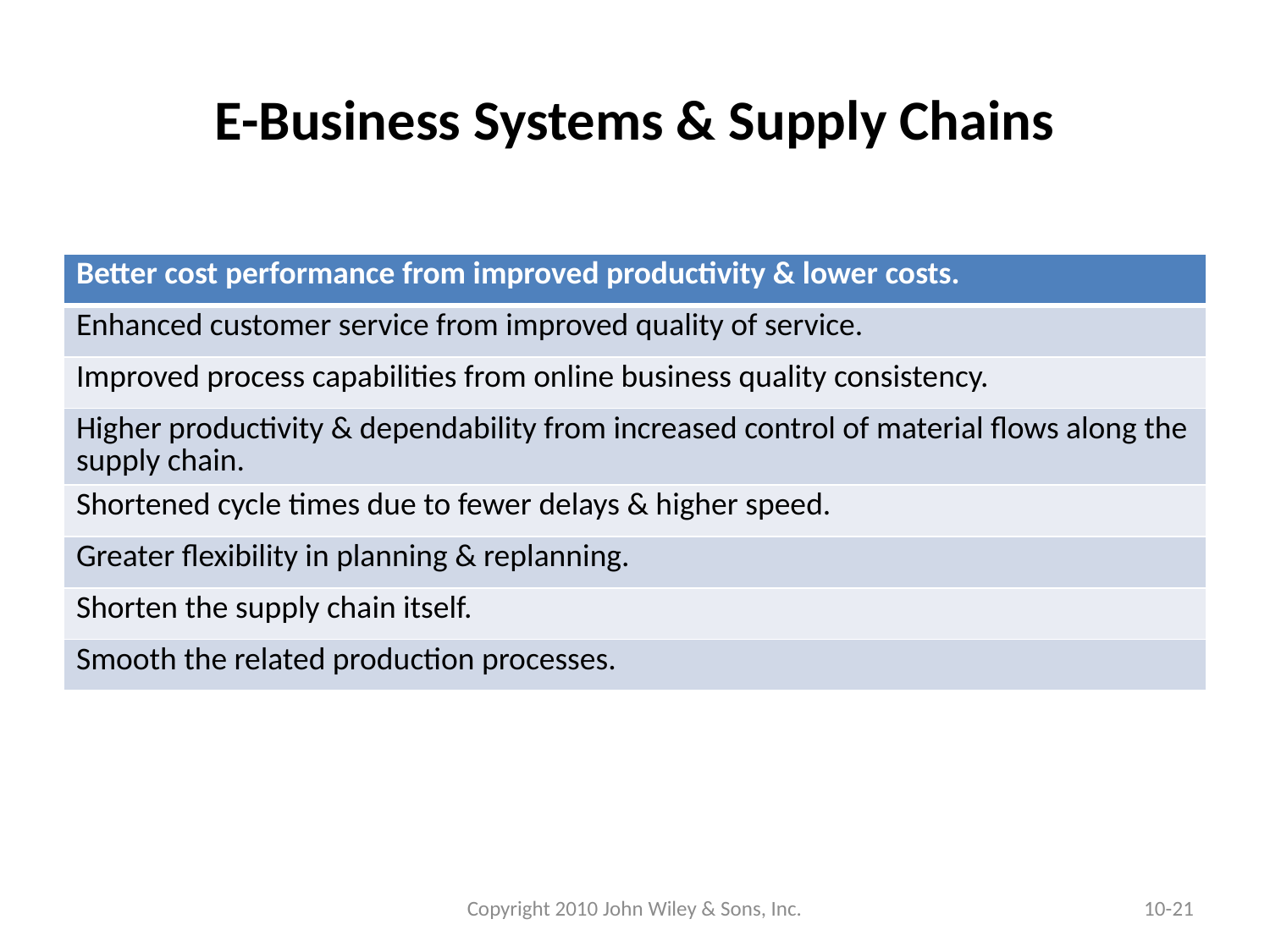

# E-Business Systems & Supply Chains
| Better cost performance from improved productivity & lower costs. |
| --- |
| Enhanced customer service from improved quality of service. |
| Improved process capabilities from online business quality consistency. |
| Higher productivity & dependability from increased control of material flows along the supply chain. |
| Shortened cycle times due to fewer delays & higher speed. |
| Greater flexibility in planning & replanning. |
| Shorten the supply chain itself. |
| Smooth the related production processes. |
Copyright 2010 John Wiley & Sons, Inc.
10-21